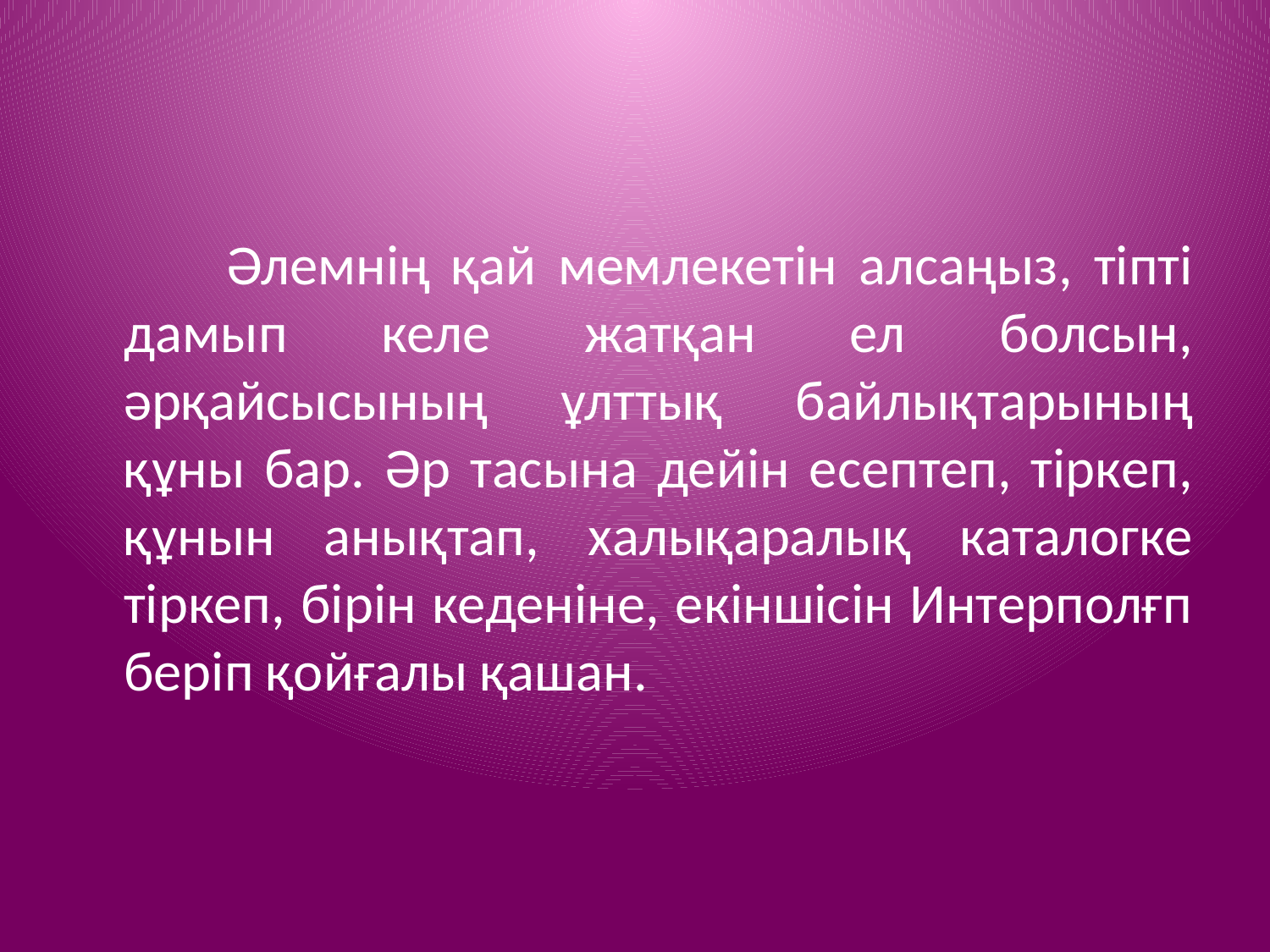

Әлемнің қай мемлекетін алсаңыз, тіпті дамып келе жатқан ел болсын, әрқайсысының ұлттық байлықтарының құны бар. Әр тасына дейін есептеп, тіркеп, құнын анықтап, халықаралық каталогке тіркеп, бірін кеденіне, екіншісін Интерполғп беріп қойғалы қашан.